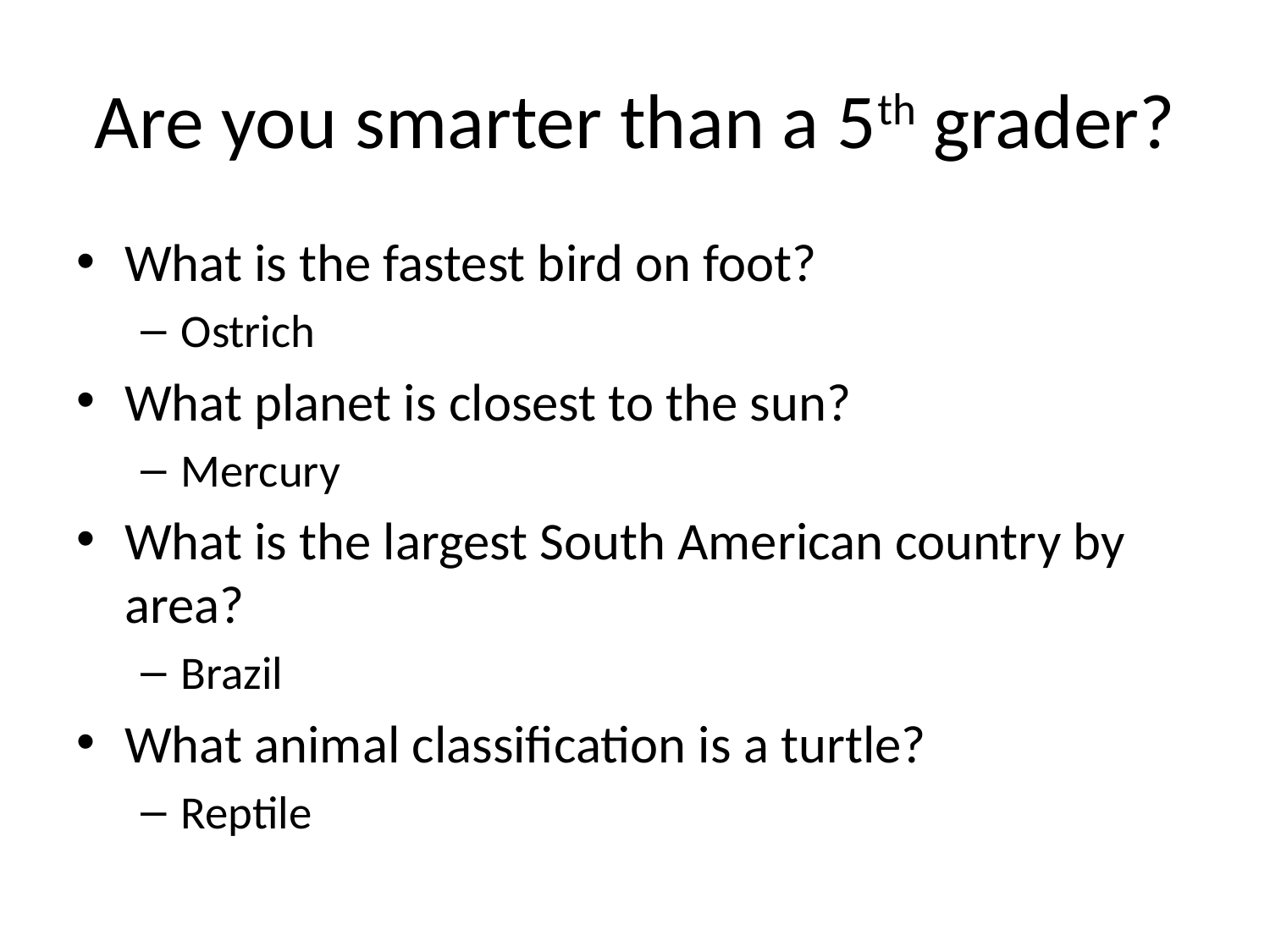

# Are you smarter than a 5th grader?
What is the fastest bird on foot?
Ostrich
What planet is closest to the sun?
Mercury
What is the largest South American country by area?
Brazil
What animal classification is a turtle?
Reptile